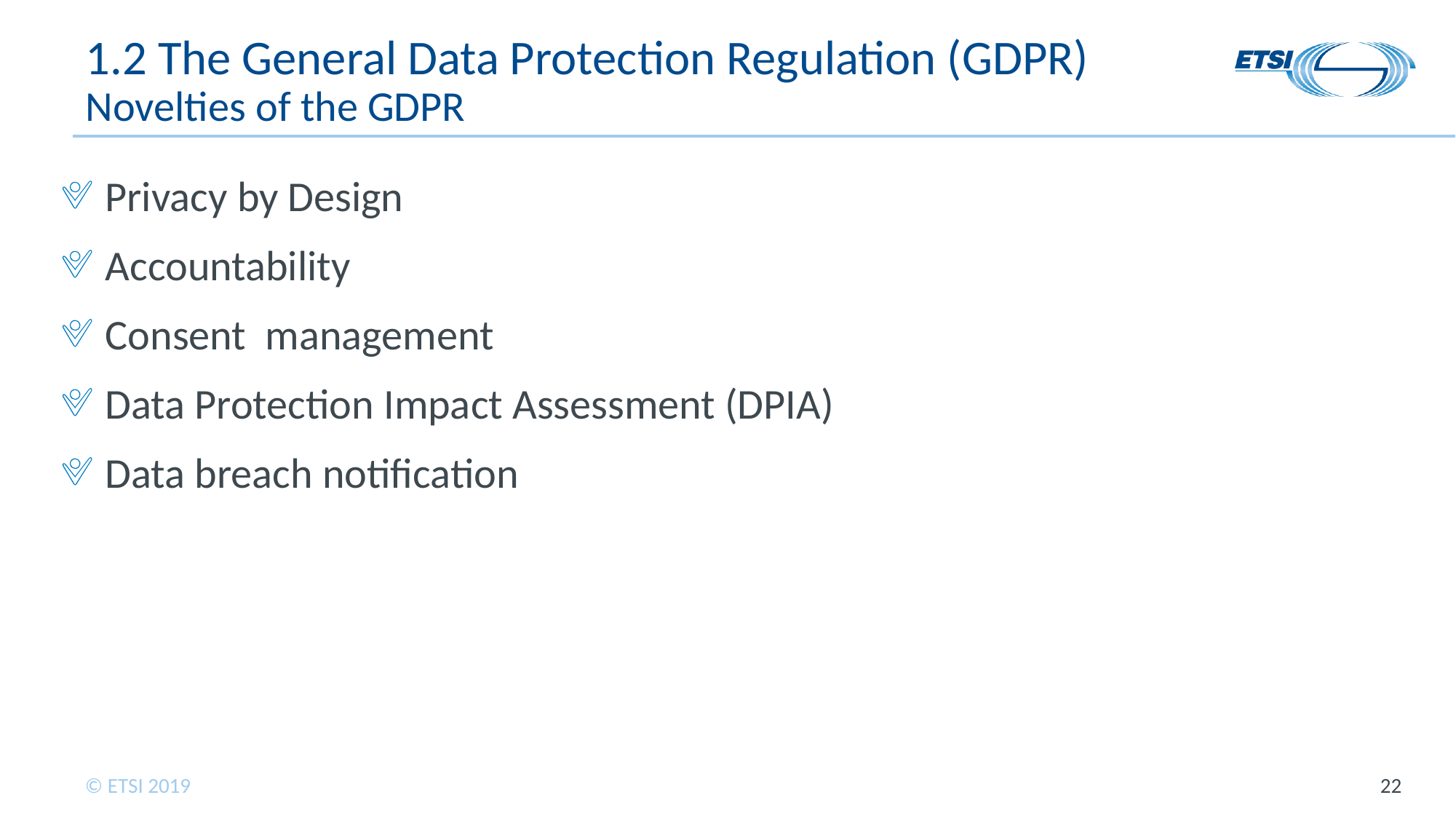

# 1.2 The General Data Protection Regulation (GDPR) Novelties of the GDPR
Privacy by Design
Accountability
Consent  management
Data Protection Impact Assessment (DPIA)
Data breach notification